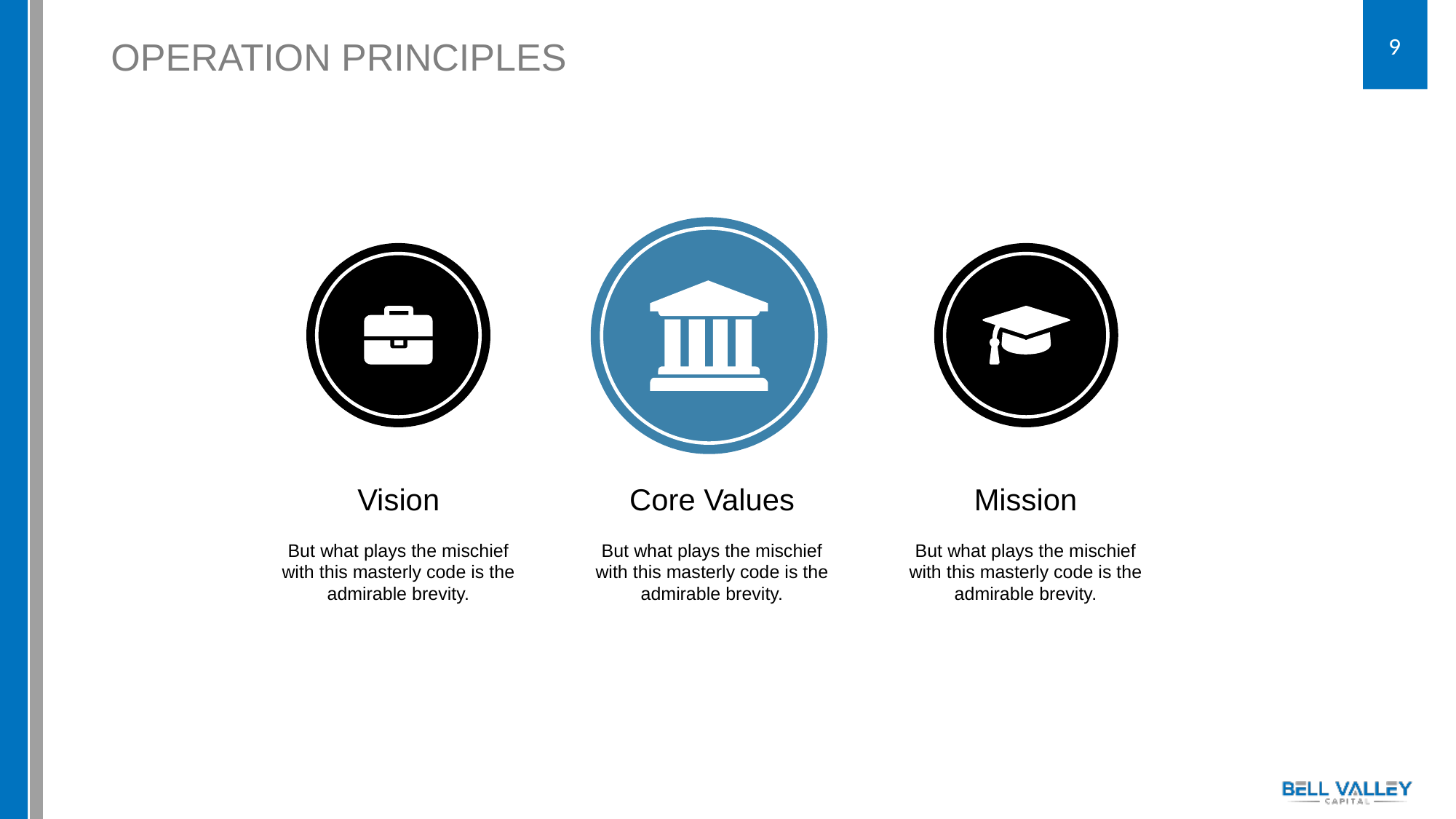

9
# Operation Principles

Vision

But what plays the mischief with this masterly code is the admirable brevity.
Core Values

But what plays the mischief with this masterly code is the admirable brevity.
Mission

But what plays the mischief with this masterly code is the admirable brevity.